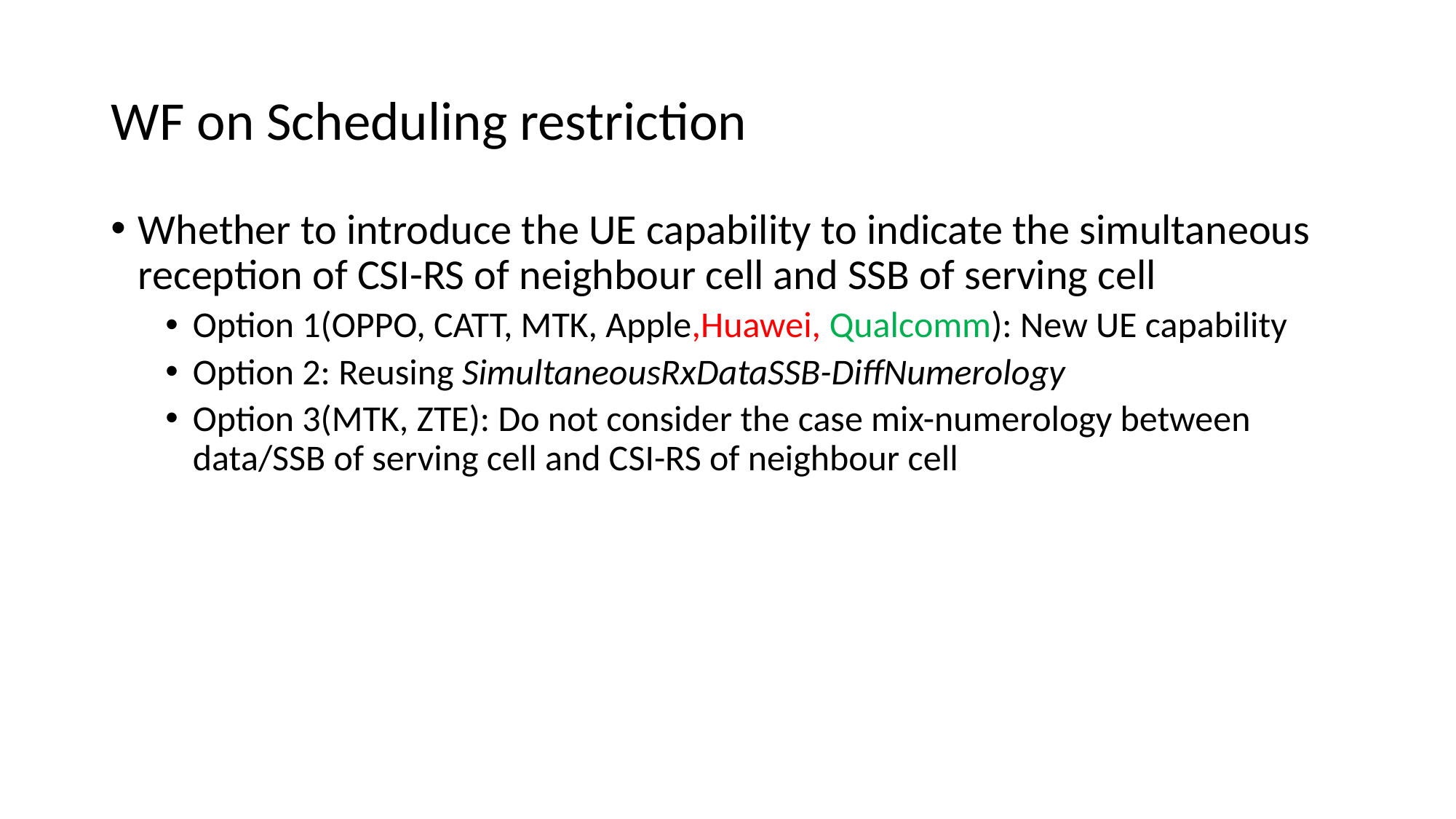

# WF on Scheduling restriction
Whether to introduce the UE capability to indicate the simultaneous reception of CSI-RS of neighbour cell and SSB of serving cell
Option 1(OPPO, CATT, MTK, Apple,Huawei, Qualcomm): New UE capability
Option 2: Reusing SimultaneousRxDataSSB-DiffNumerology
Option 3(MTK, ZTE): Do not consider the case mix-numerology between data/SSB of serving cell and CSI-RS of neighbour cell